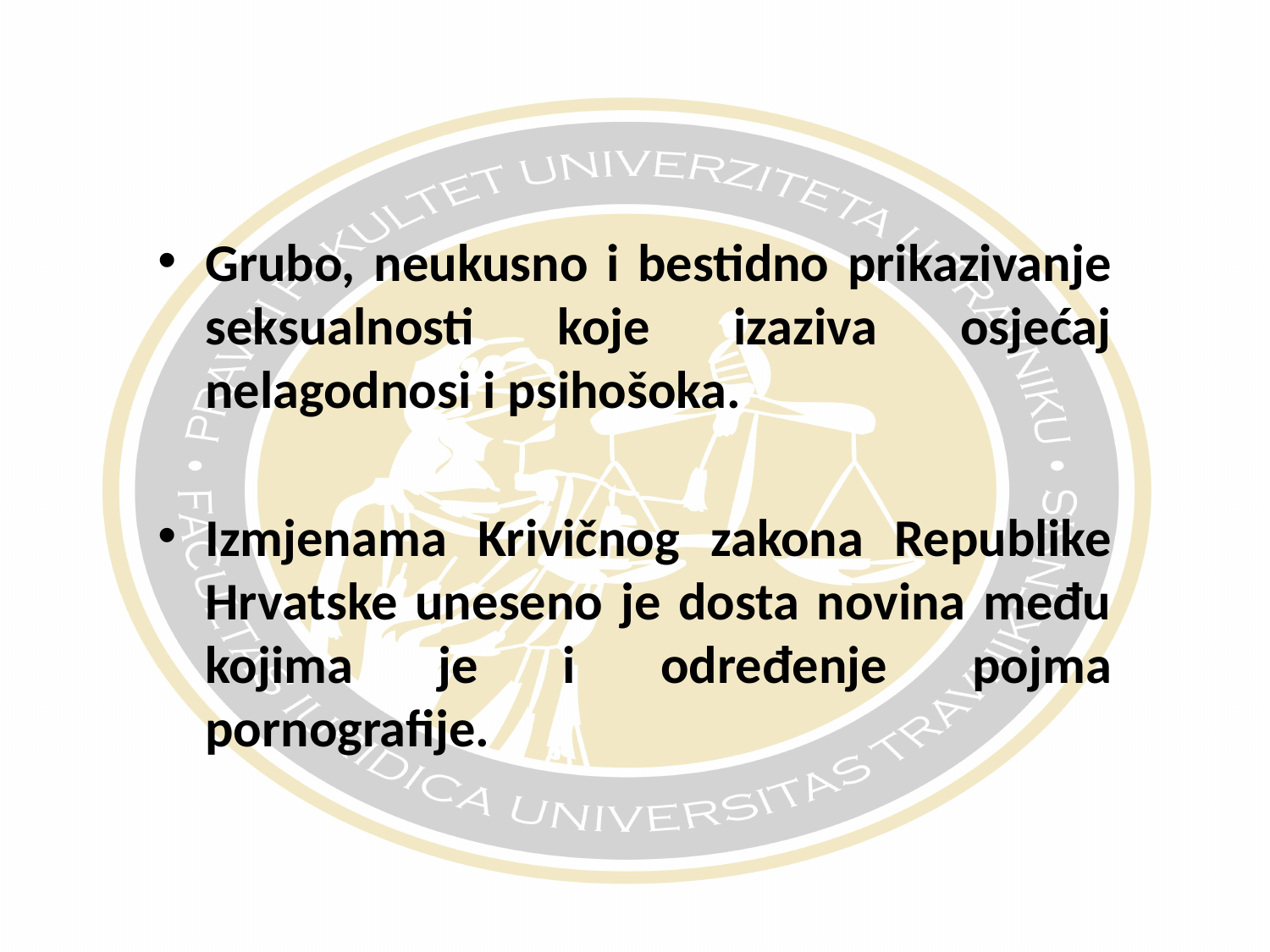

#
Grubo, neukusno i bestidno prikazivanje seksualnosti koje izaziva osjećaj nelagodnosi i psihošoka.

Izmjenama Krivičnog zakona Republike Hrvatske uneseno je dosta novina među kojima je i određenje pojma pornografije.